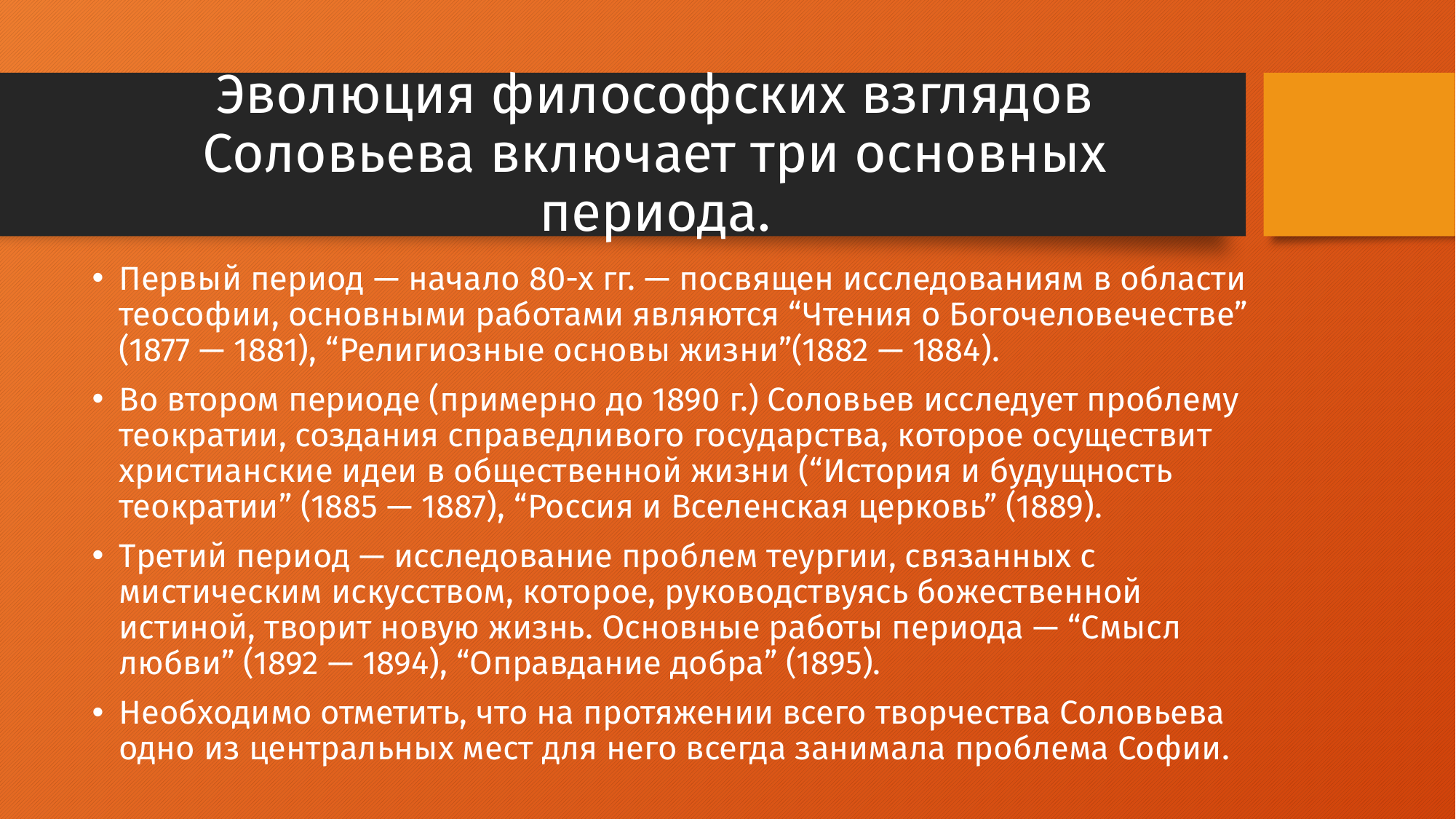

# Эволюция философских взглядов Соловьева включает три основных периода.
Первый период — начало 80-х гг. — посвящен исследованиям в области теософии, основными работами являются “Чтения о Богочеловечестве” (1877 — 1881), “Религиозные основы жизни”(1882 — 1884).
Во втором периоде (примерно до 1890 г.) Соловьев исследует проблему теократии, создания справедливого государства, которое осуществит христианские идеи в общественной жизни (“История и будущность теократии” (1885 — 1887), “Россия и Вселенская церковь” (1889).
Третий период — исследование проблем теургии, связанных с мистическим искусством, которое, руководствуясь божественной истиной, творит новую жизнь. Основные работы периода — “Смысл любви” (1892 — 1894), “Оправдание добра” (1895).
Необходимо отметить, что на протяжении всего творчества Соловьева одно из центральных мест для него всегда занимала проблема Софии.